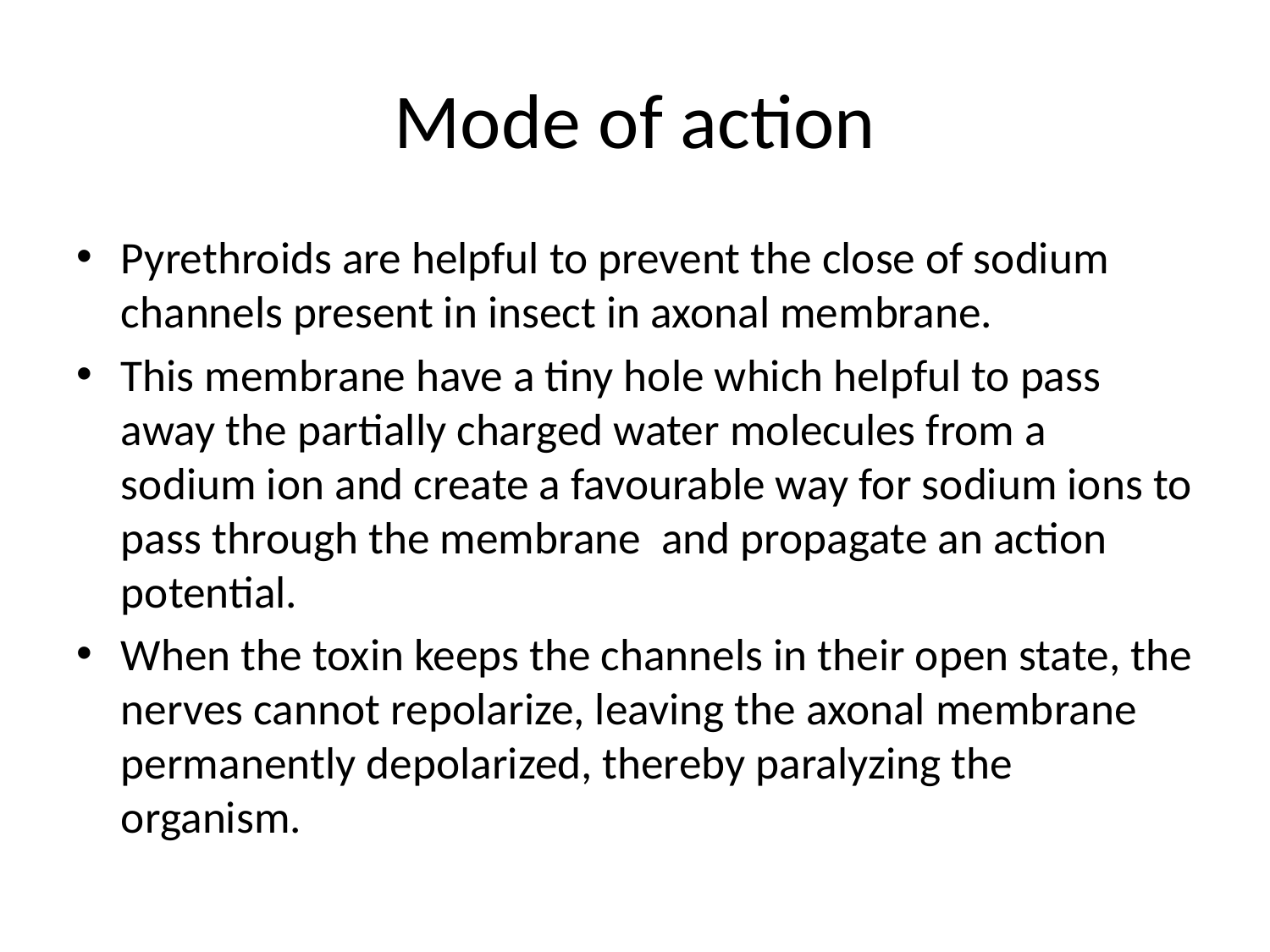

# Mode of action
Pyrethroids are helpful to prevent the close of sodium channels present in insect in axonal membrane.
This membrane have a tiny hole which helpful to pass away the partially charged water molecules from a sodium ion and create a favourable way for sodium ions to pass through the membrane  and propagate an action potential.
When the toxin keeps the channels in their open state, the nerves cannot repolarize, leaving the axonal membrane permanently depolarized, thereby paralyzing the organism.